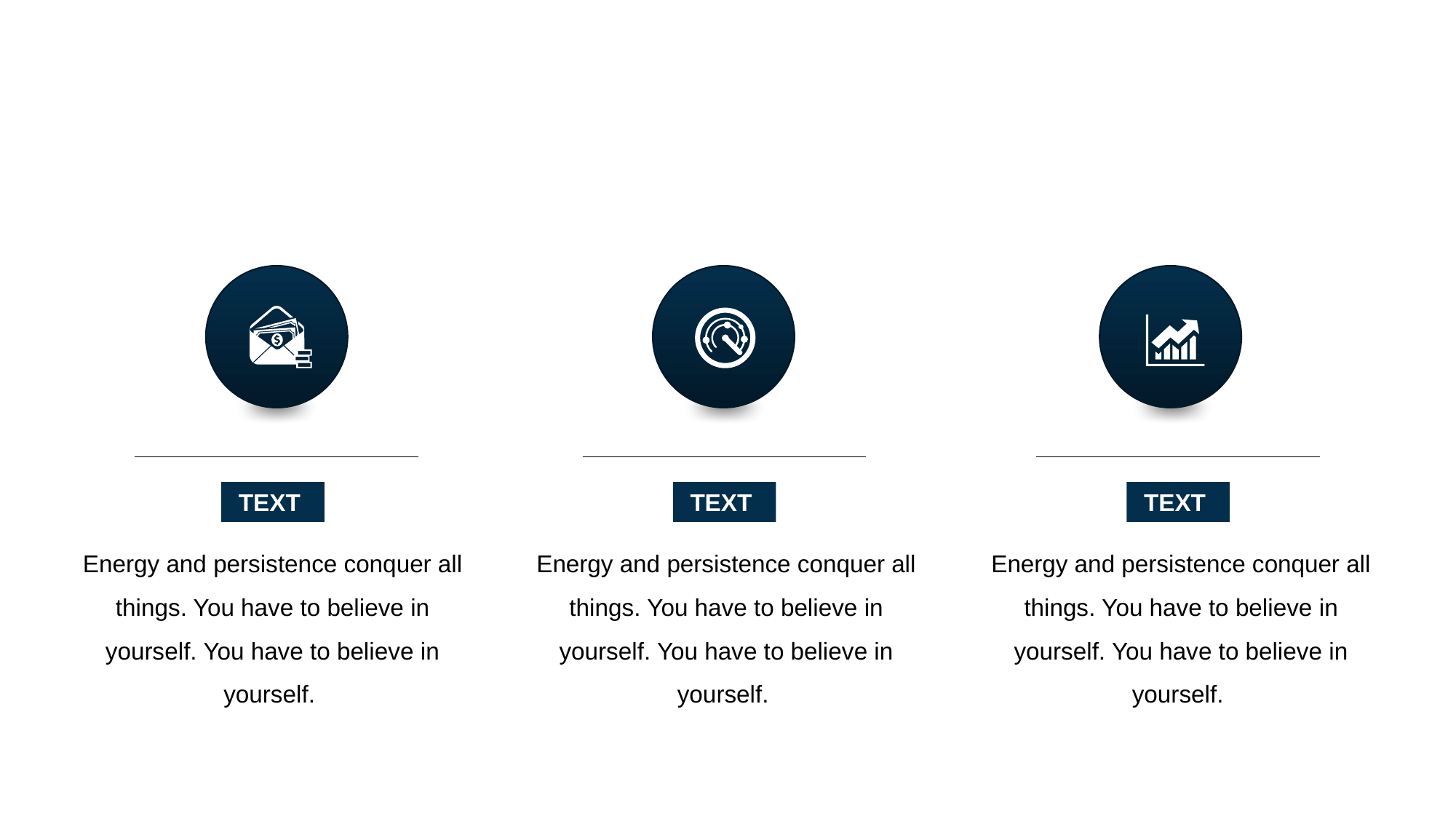

TEXT
TEXT
TEXT
Energy and persistence conquer all things. You have to believe in yourself. You have to believe in yourself.
Energy and persistence conquer all things. You have to believe in yourself. You have to believe in yourself.
Energy and persistence conquer all things. You have to believe in yourself. You have to believe in yourself.